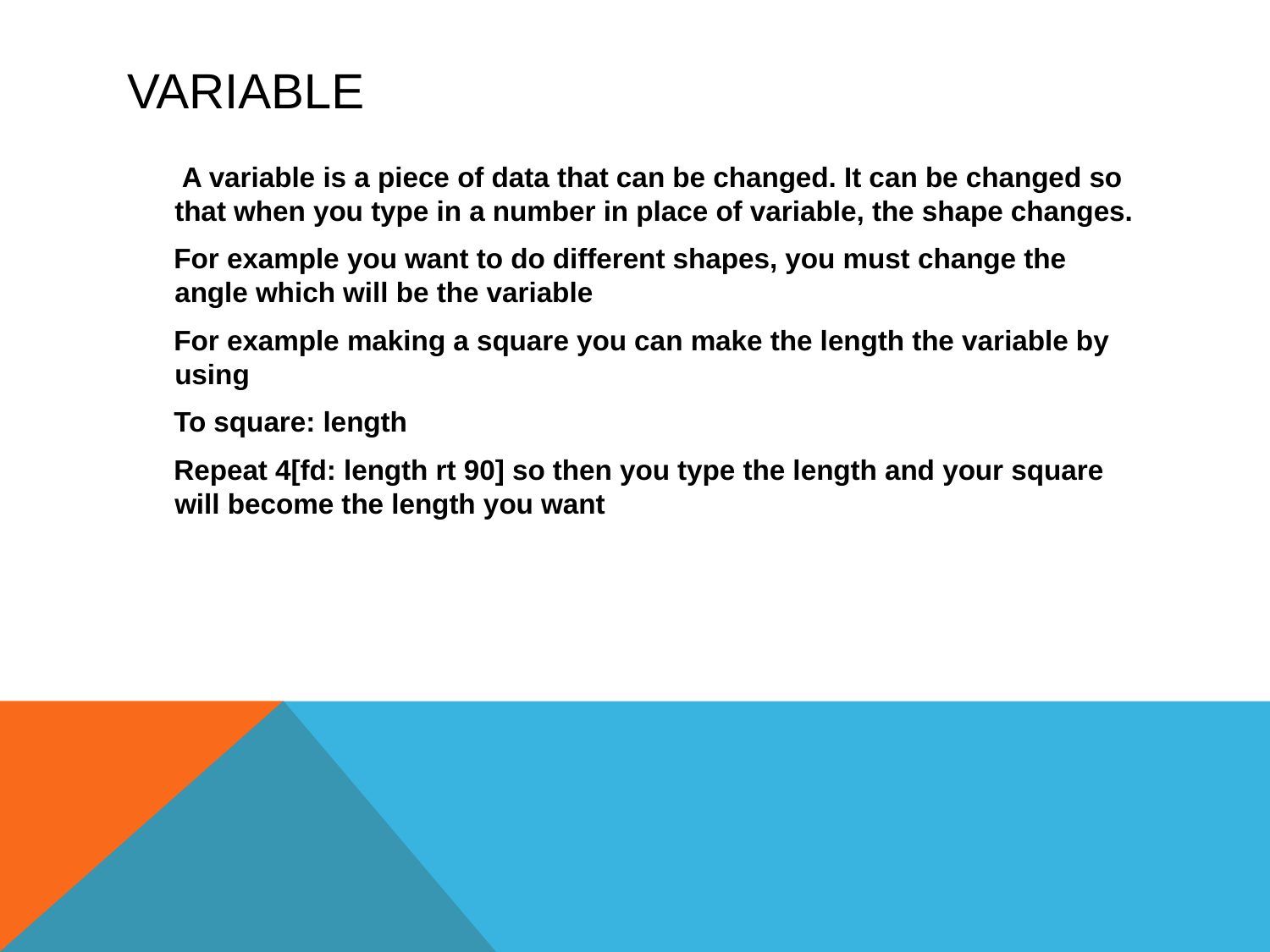

# Variable
       A variable is a piece of data that can be changed. It can be changed so that when you type in a number in place of variable, the shape changes.
      For example you want to do different shapes, you must change the angle which will be the variable
      For example making a square you can make the length the variable by  using
      To square: length
      Repeat 4[fd: length rt 90] so then you type the length and your square will become the length you want